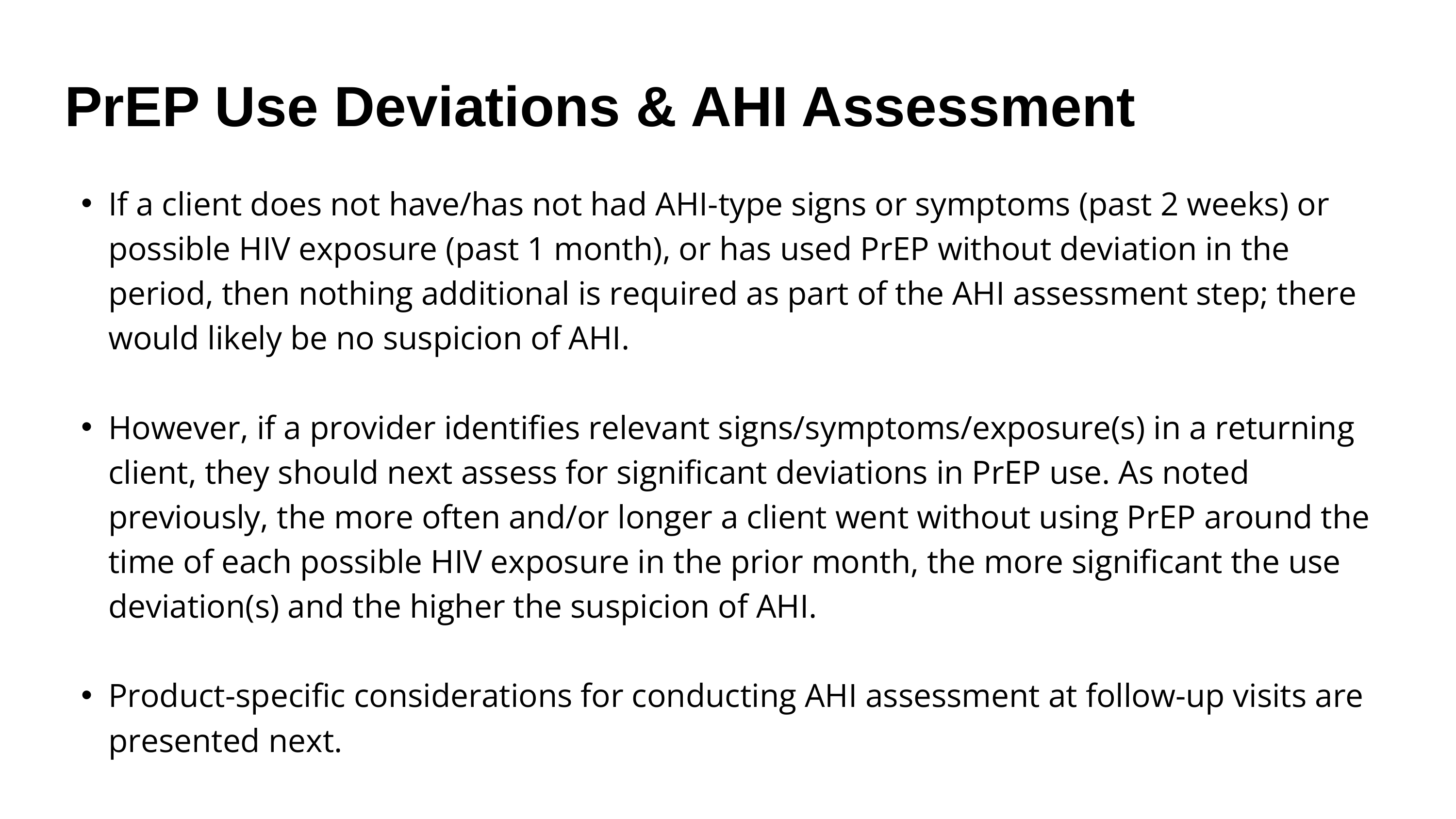

PrEP Use Deviations & AHI Assessment
If a client does not have/has not had AHI-type signs or symptoms (past 2 weeks) or possible HIV exposure (past 1 month), or has used PrEP without deviation in the period, then nothing additional is required as part of the AHI assessment step; there would likely be no suspicion of AHI.

However, if a provider identifies relevant signs/symptoms/exposure(s) in a returning client, they should next assess for significant deviations in PrEP use. As noted previously, the more often and/or longer a client went without using PrEP around the time of each possible HIV exposure in the prior month, the more significant the use deviation(s) and the higher the suspicion of AHI.

Product-specific considerations for conducting AHI assessment at follow-up visits are presented next.